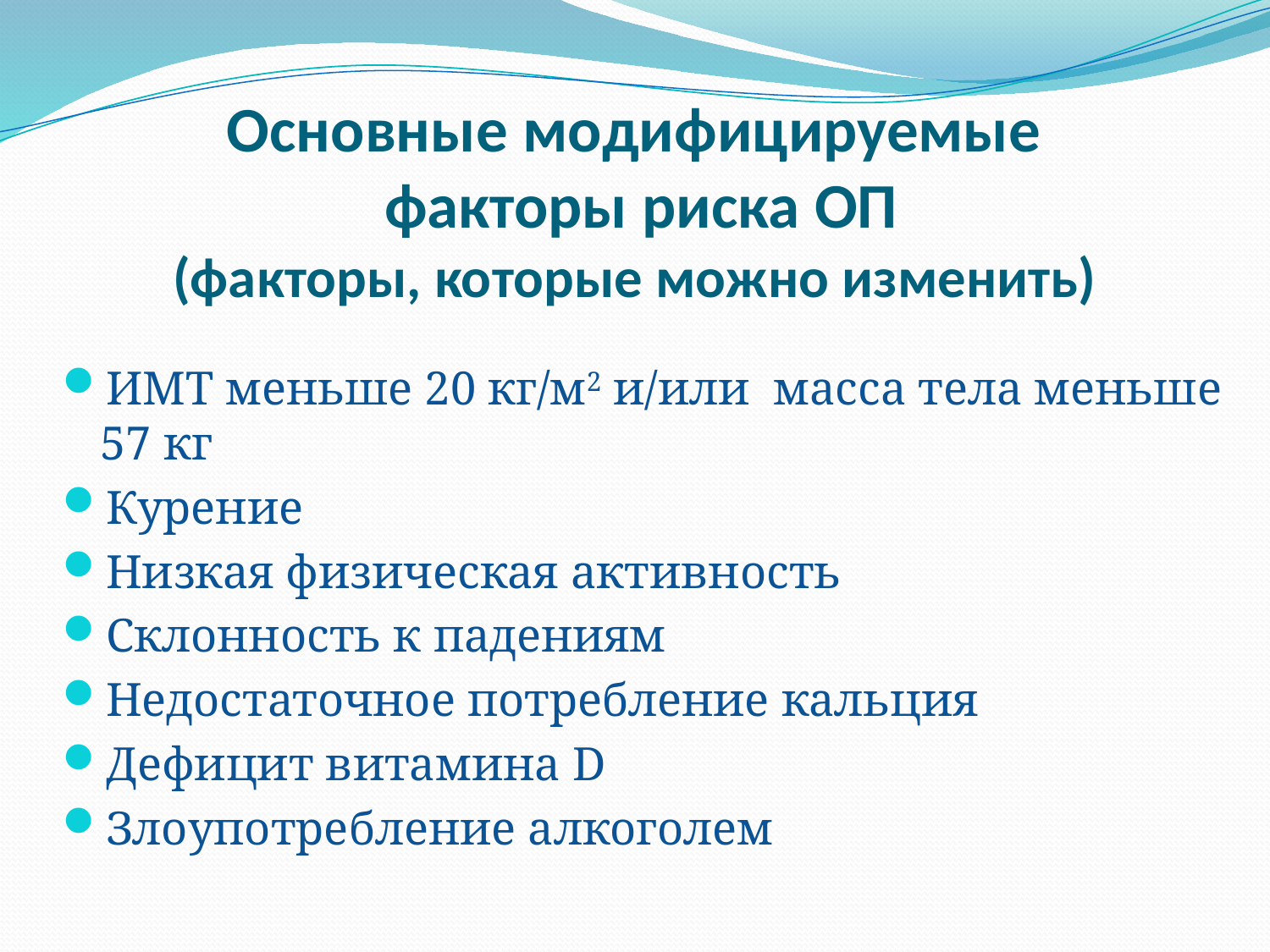

# Основные модифицируемые факторы риска ОП (факторы, которые можно изменить)
ИМТ меньше 20 кг/м2 и/или  масса тела меньше 57 кг
Курение
Низкая физическая активность
Склонность к падениям
Недостаточное потребление кальция
Дефицит витамина D
Злоупотребление алкоголем